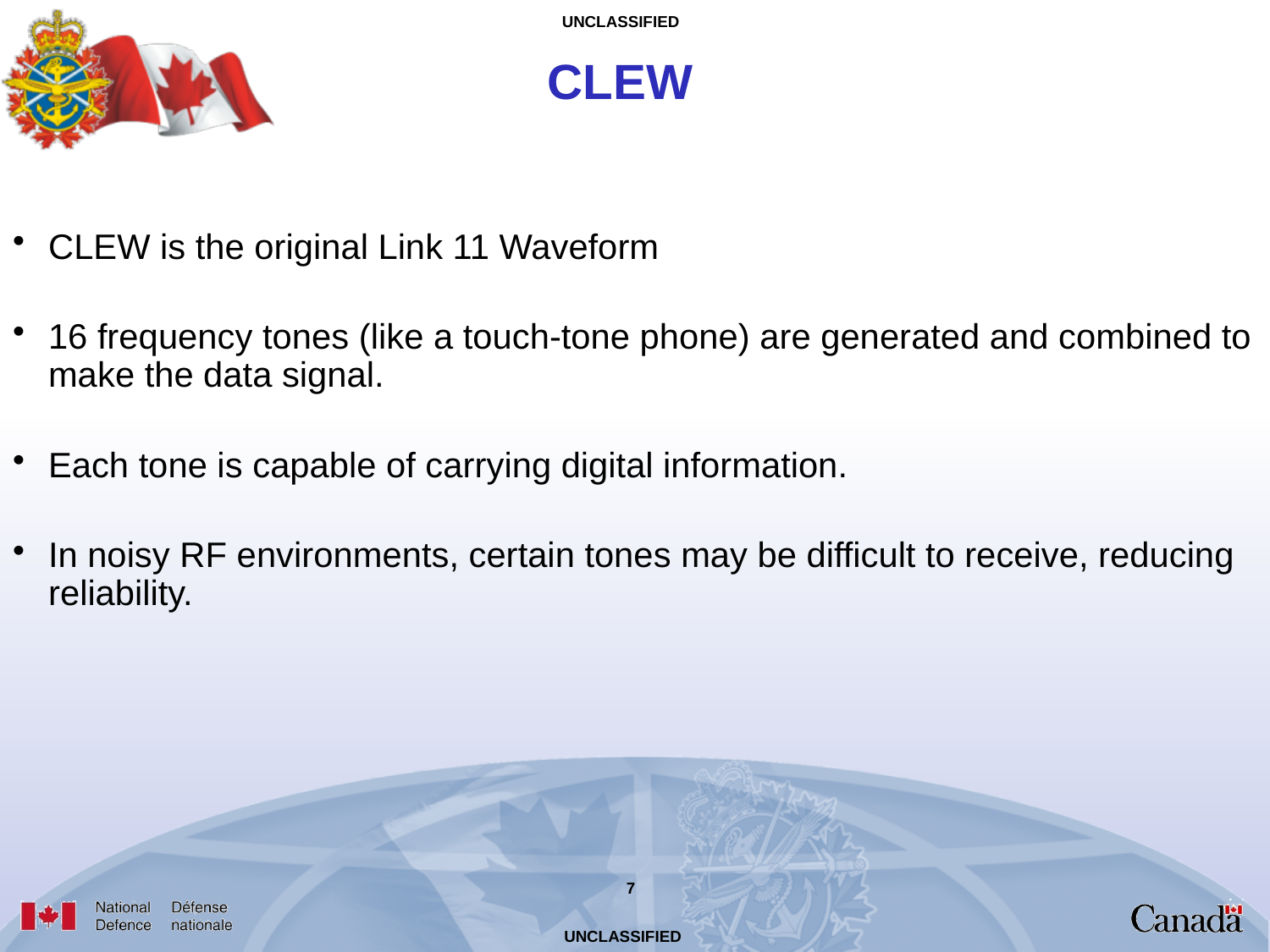

# CLEW
CLEW is the original Link 11 Waveform

16 frequency tones (like a touch-tone phone) are generated and combined to make the data signal.

Each tone is capable of carrying digital information.

In noisy RF environments, certain tones may be difficult to receive, reducing reliability.